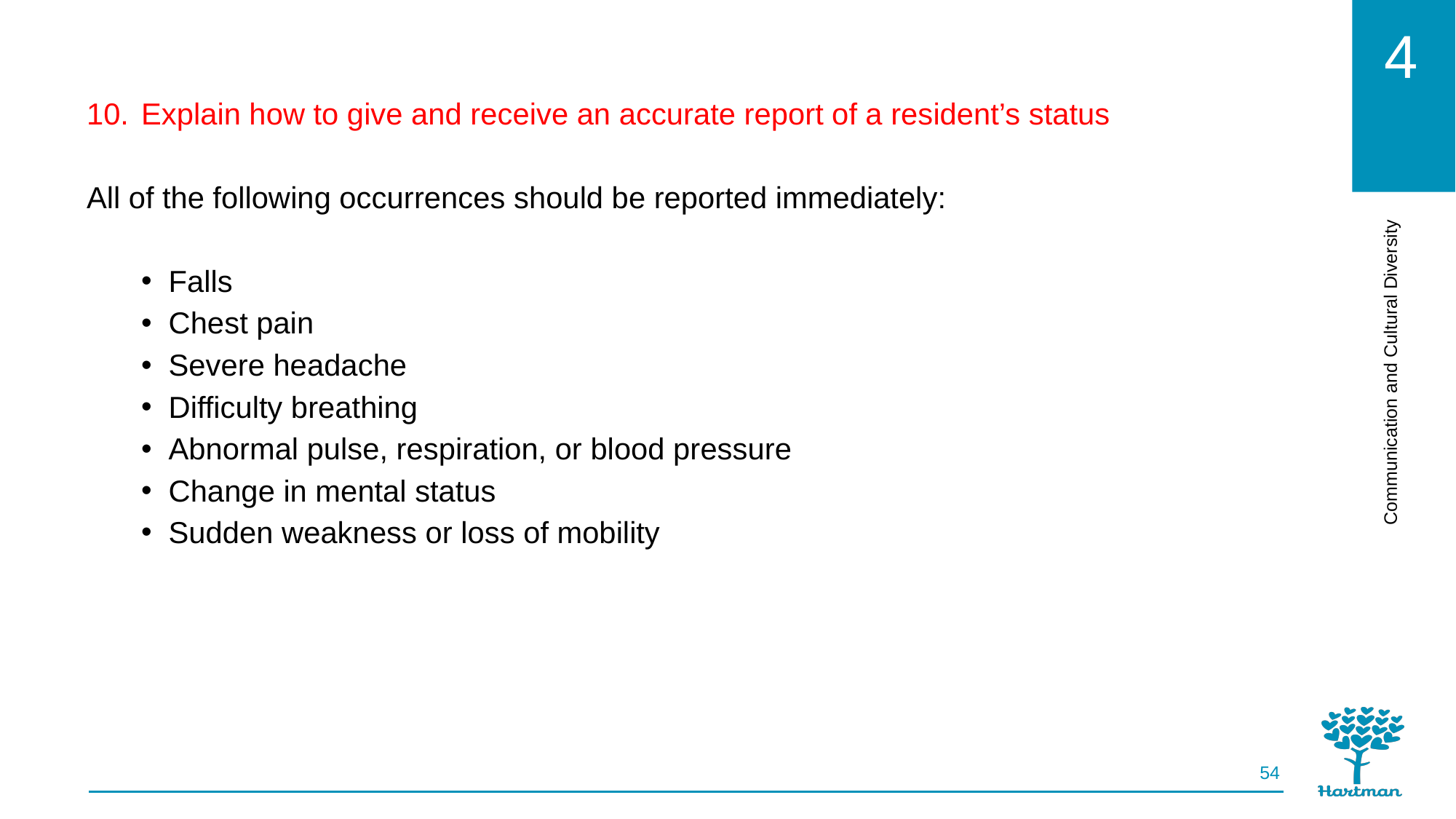

Explain how to give and receive an accurate report of a resident’s status

All of the following occurrences should be reported immediately:

Falls
Chest pain
Severe headache
Difficulty breathing
Abnormal pulse, respiration, or blood pressure
Change in mental status
Sudden weakness or loss of mobility

54